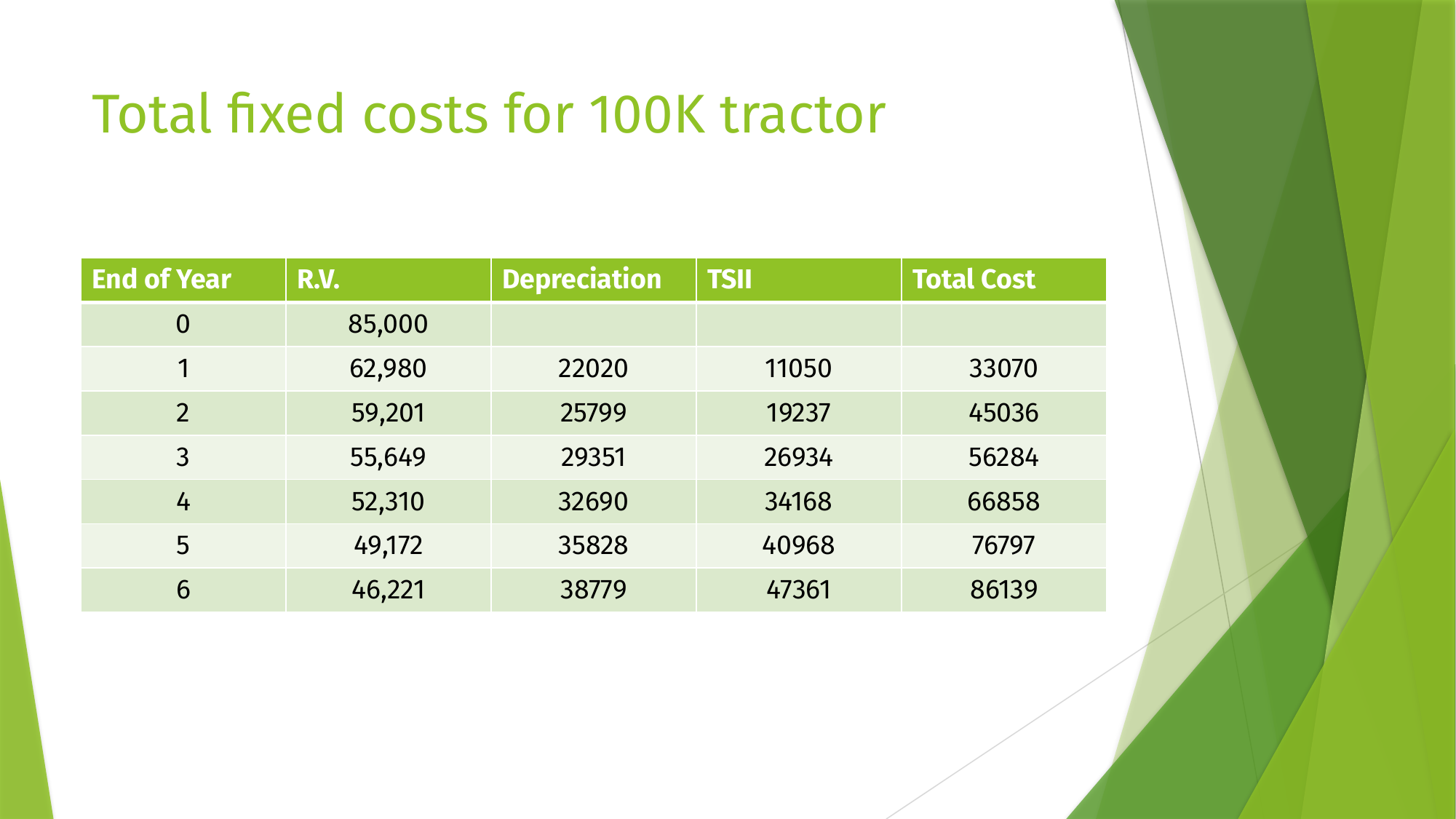

# Total fixed costs for 100K tractor
| End of Year | R.V. | Depreciation | TSII | Total Cost |
| --- | --- | --- | --- | --- |
| 0 | 85,000 |  |  |  |
| 1 | 62,980 | 22020 | 11050 | 33070 |
| 2 | 59,201 | 25799 | 19237 | 45036 |
| 3 | 55,649 | 29351 | 26934 | 56284 |
| 4 | 52,310 | 32690 | 34168 | 66858 |
| 5 | 49,172 | 35828 | 40968 | 76797 |
| 6 | 46,221 | 38779 | 47361 | 86139 |